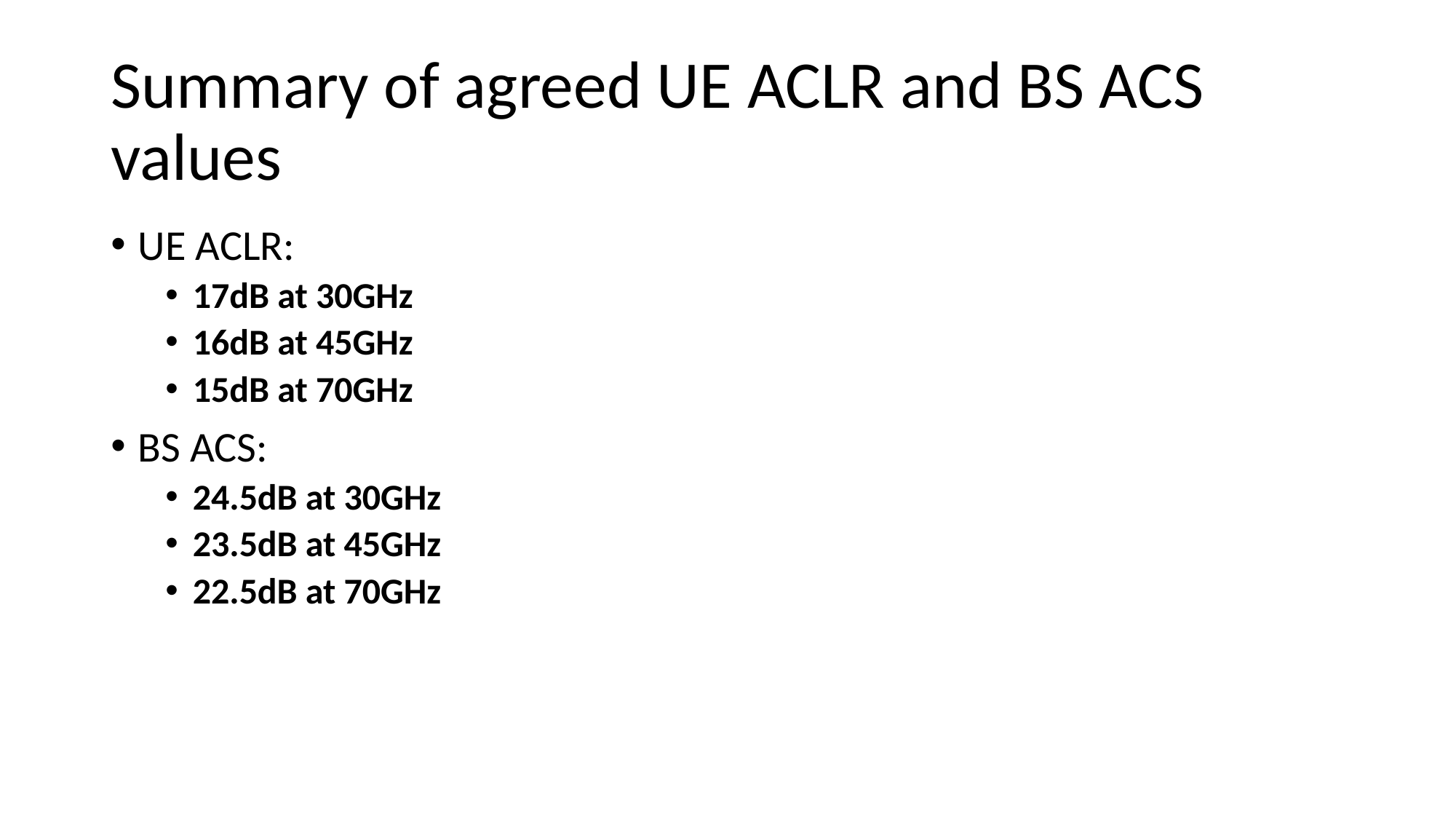

# Summary of agreed UE ACLR and BS ACS values
UE ACLR:
17dB at 30GHz
16dB at 45GHz
15dB at 70GHz
BS ACS:
24.5dB at 30GHz
23.5dB at 45GHz
22.5dB at 70GHz